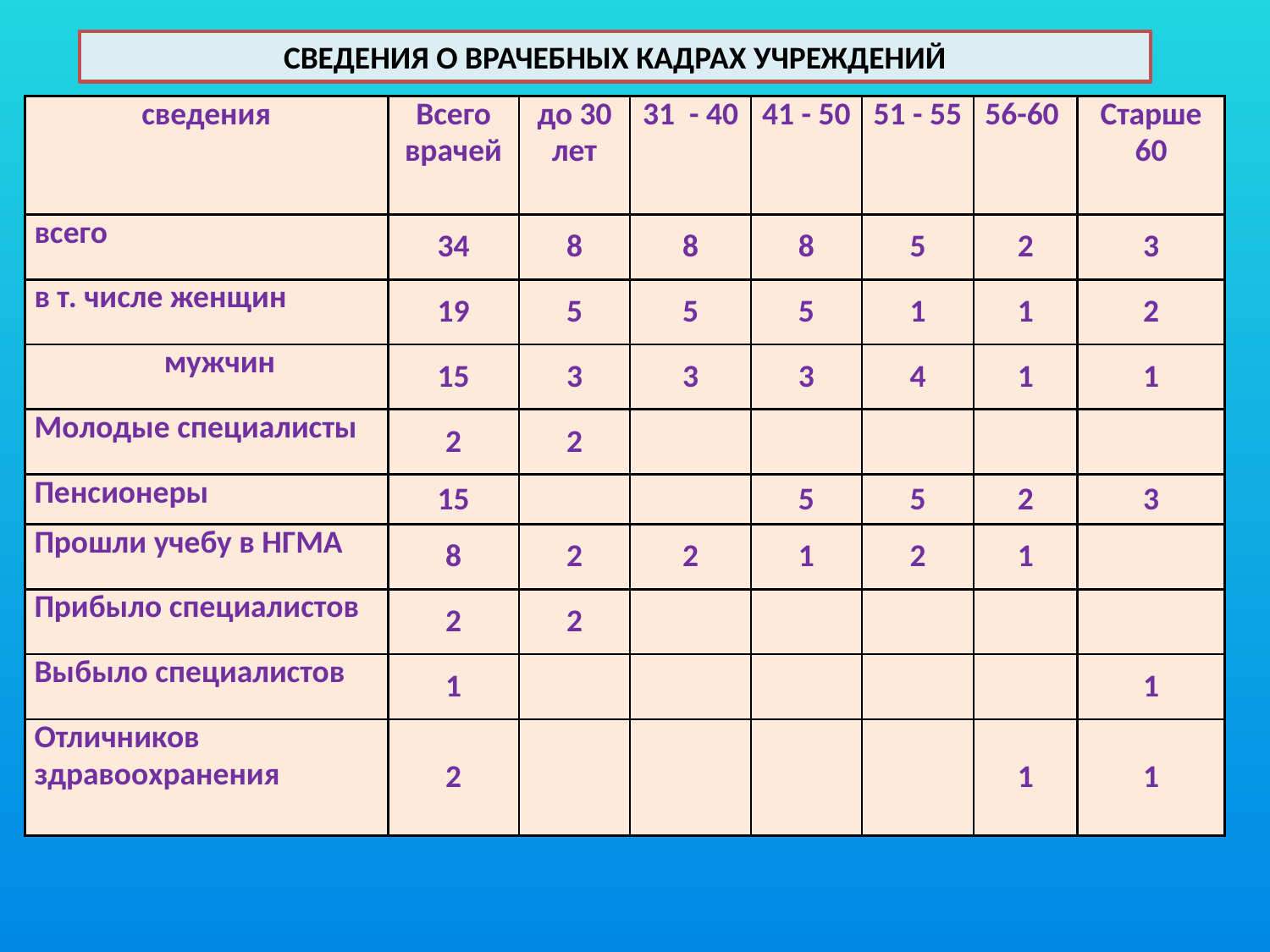

СВЕДЕНИЯ О ВРАЧЕБНЫХ КАДРАХ УЧРЕЖДЕНИЙ
| сведения | Всего врачей | до 30 лет | 31 - 40 | 41 - 50 | 51 - 55 | 56-60 | Старше 60 |
| --- | --- | --- | --- | --- | --- | --- | --- |
| всего | 34 | 8 | 8 | 8 | 5 | 2 | 3 |
| в т. числе женщин | 19 | 5 | 5 | 5 | 1 | 1 | 2 |
| мужчин | 15 | 3 | 3 | 3 | 4 | 1 | 1 |
| Молодые специалисты | 2 | 2 |  |  |  |  |  |
| Пенсионеры | 15 |  |  | 5 | 5 | 2 | 3 |
| Прошли учебу в НГМА | 8 | 2 | 2 | 1 | 2 | 1 |  |
| Прибыло специалистов | 2 | 2 |  |  |  |  |  |
| Выбыло специалистов | 1 |  |  |  |  |  | 1 |
| Отличников здравоохранения | 2 |  |  |  |  | 1 | 1 |